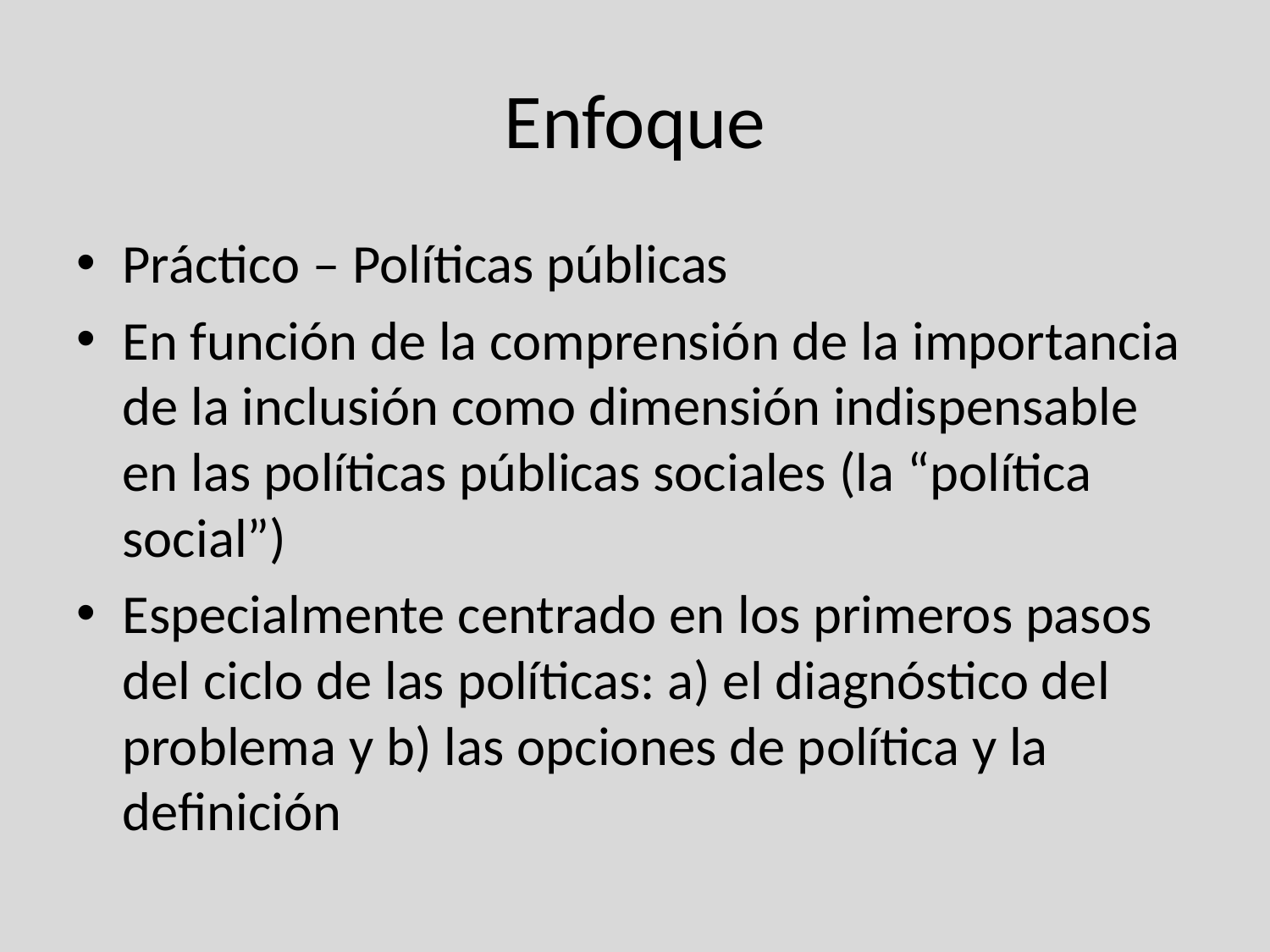

# Enfoque
Práctico – Políticas públicas
En función de la comprensión de la importancia de la inclusión como dimensión indispensable en las políticas públicas sociales (la “política social”)
Especialmente centrado en los primeros pasos del ciclo de las políticas: a) el diagnóstico del problema y b) las opciones de política y la definición